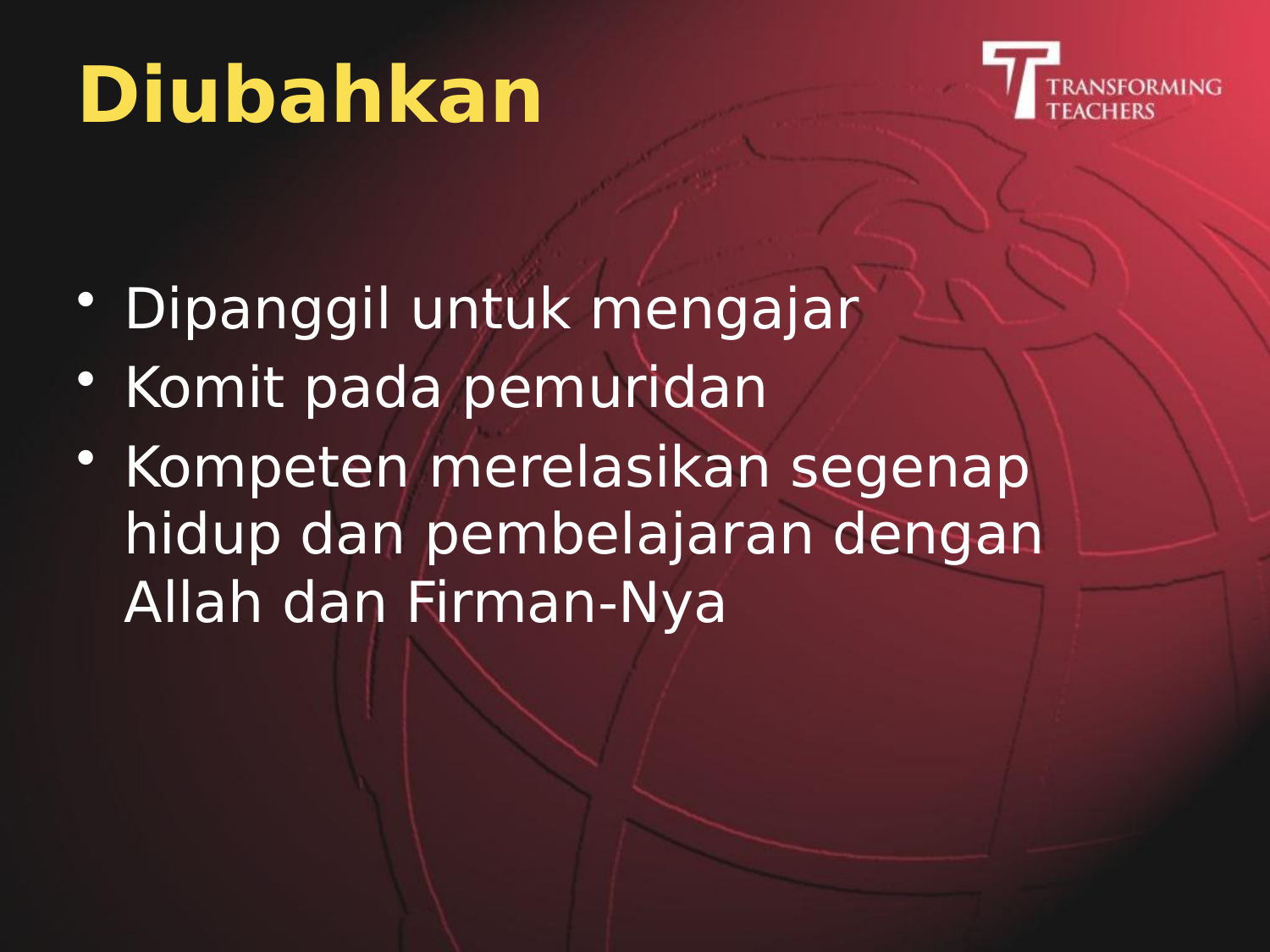

# Diubahkan
Dipanggil untuk mengajar
Komit pada pemuridan
Kompeten merelasikan segenap hidup dan pembelajaran dengan Allah dan Firman-Nya